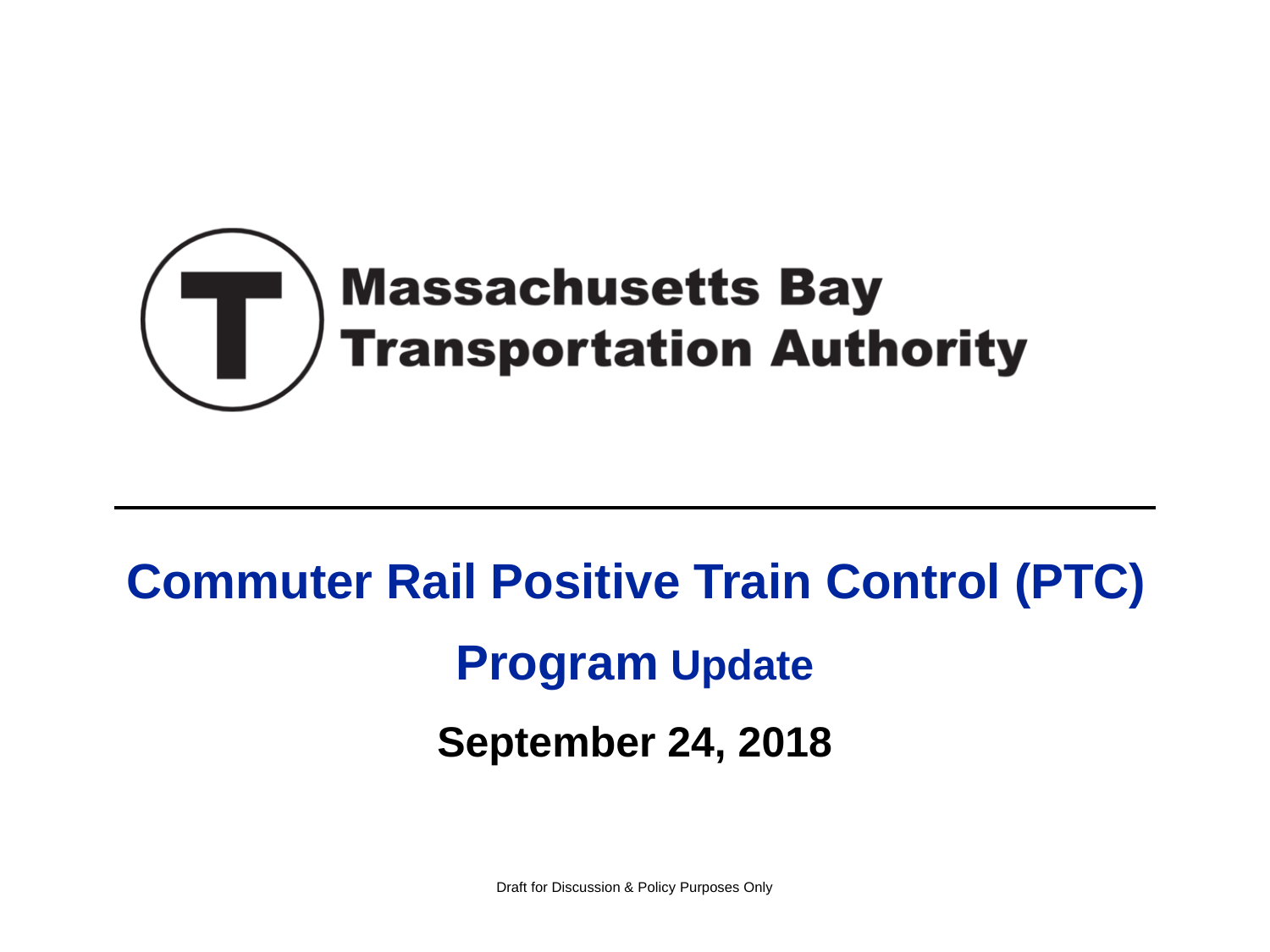

# Commuter Rail Positive Train Control (PTC)
Program Update
September 24, 2018